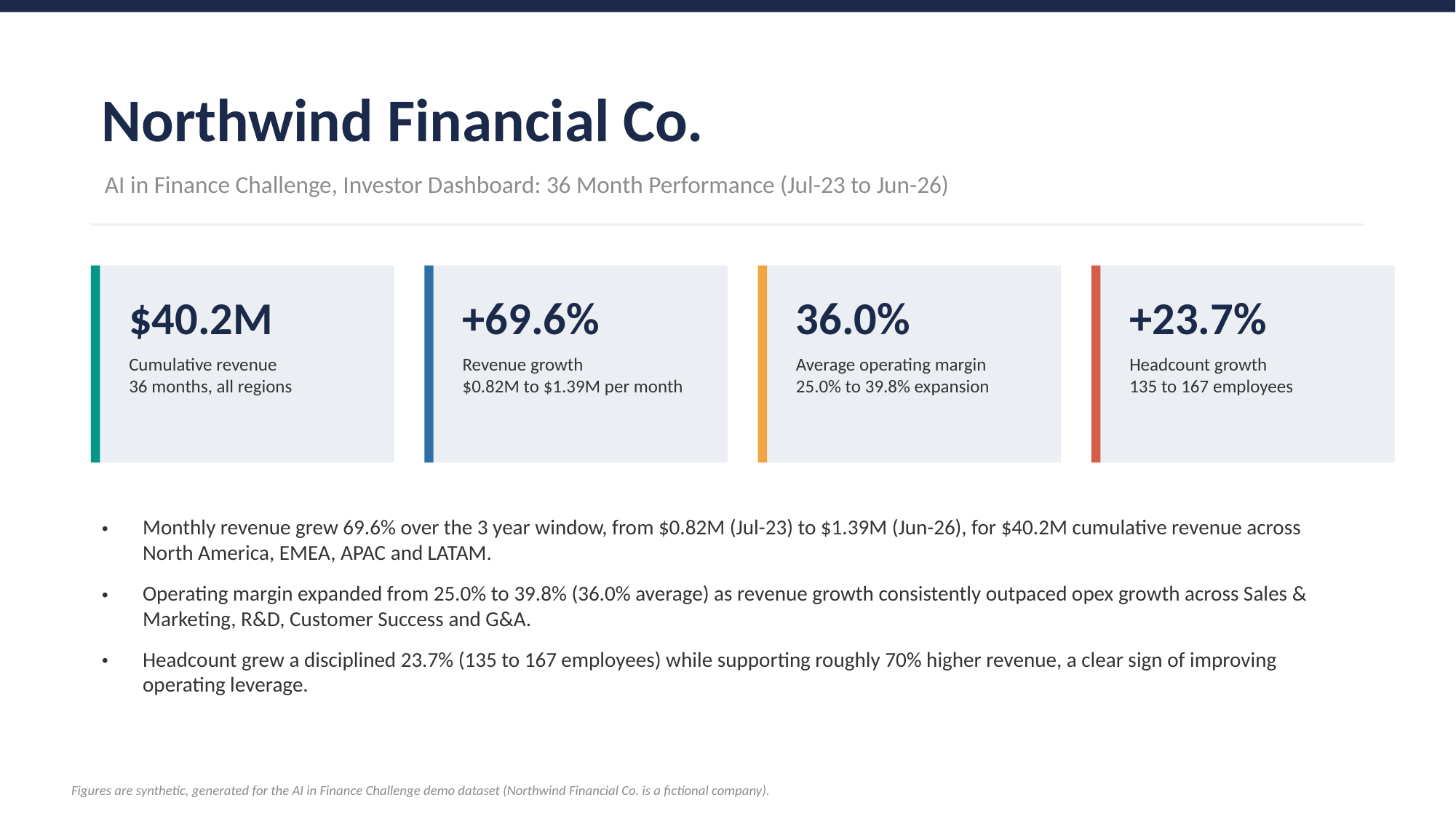

Northwind Financial Co.
AI in Finance Challenge, Investor Dashboard: 36 Month Performance (Jul-23 to Jun-26)

$40.2M
+69.6%
36.0%
+23.7%
Cumulative revenue
36 months, all regions
Revenue growth
$0.82M to $1.39M per month
Average operating margin
25.0% to 39.8% expansion
Headcount growth
135 to 167 employees
Monthly revenue grew 69.6% over the 3 year window, from $0.82M (Jul-23) to $1.39M (Jun-26), for $40.2M cumulative revenue across North America, EMEA, APAC and LATAM.
Operating margin expanded from 25.0% to 39.8% (36.0% average) as revenue growth consistently outpaced opex growth across Sales & Marketing, R&D, Customer Success and G&A.
Headcount grew a disciplined 23.7% (135 to 167 employees) while supporting roughly 70% higher revenue, a clear sign of improving operating leverage.
Figures are synthetic, generated for the AI in Finance Challenge demo dataset (Northwind Financial Co. is a fictional company).